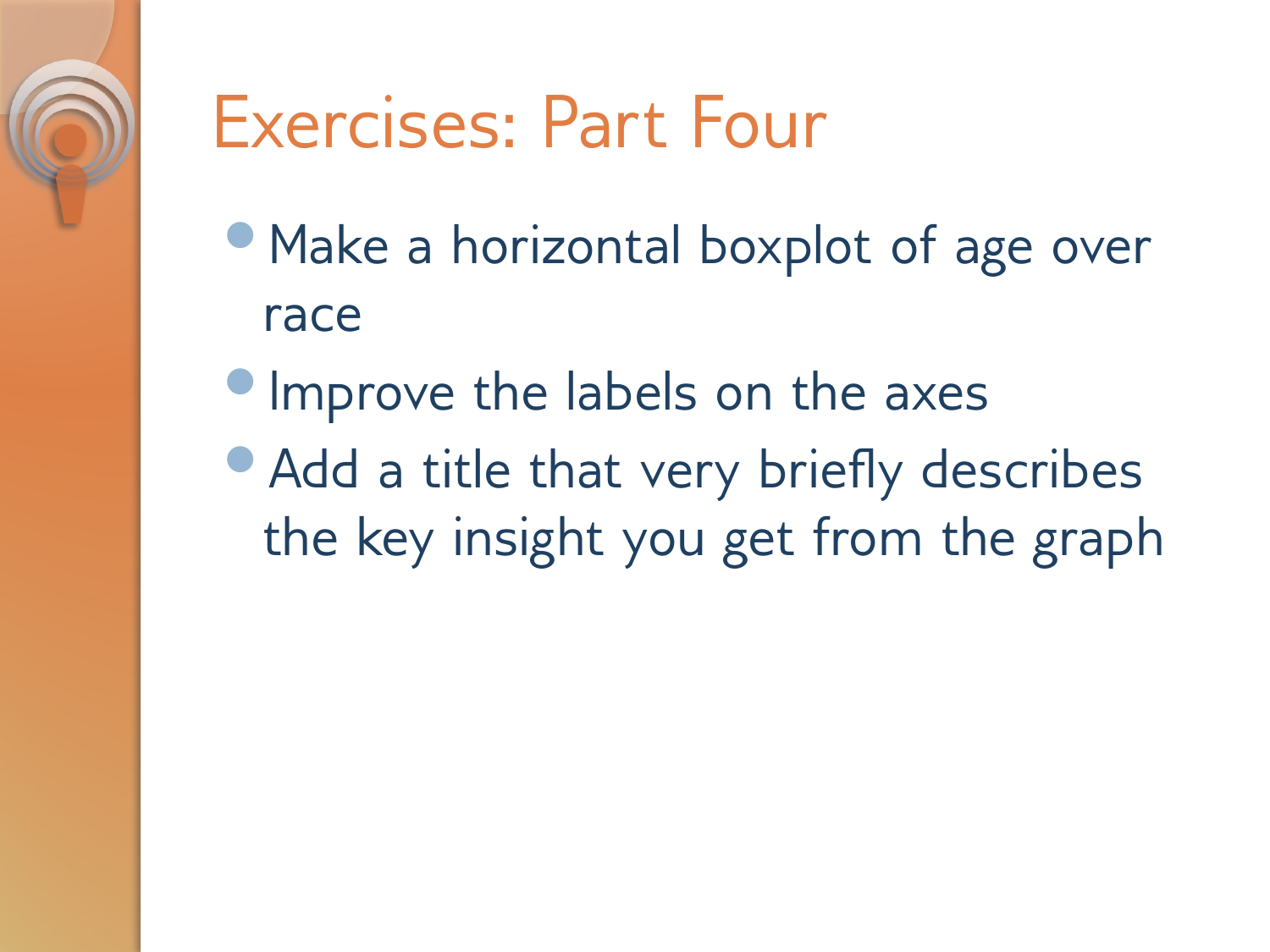

# Exercises: Part Four
Make a horizontal boxplot of age over race
Improve the labels on the axes
Add a title that very briefly describes the key insight you get from the graph